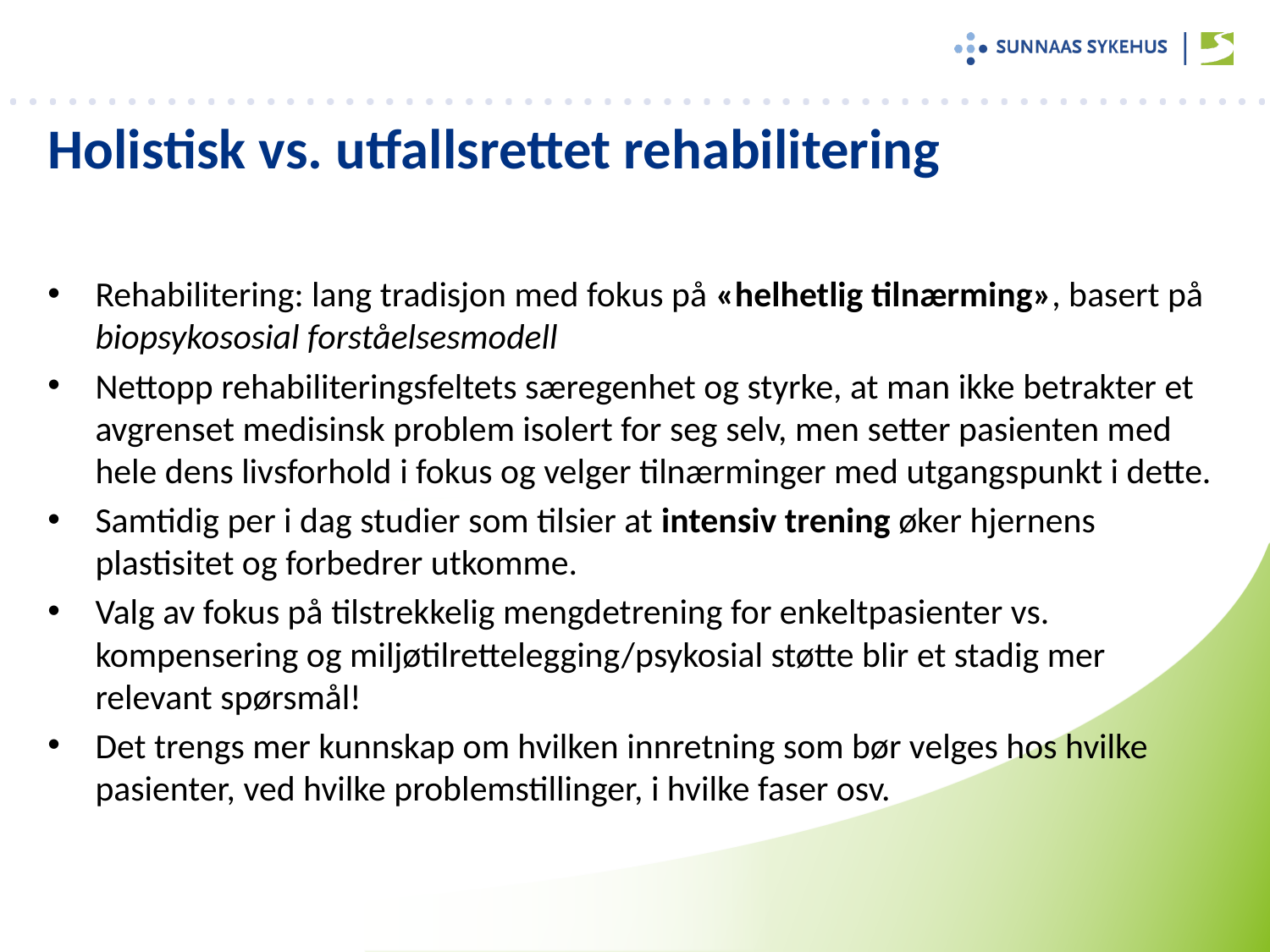

# Holistisk vs. utfallsrettet rehabilitering

Rehabilitering: lang tradisjon med fokus på «helhetlig tilnærming», basert på biopsykososial forståelsesmodell
Nettopp rehabiliteringsfeltets særegenhet og styrke, at man ikke betrakter et avgrenset medisinsk problem isolert for seg selv, men setter pasienten med hele dens livsforhold i fokus og velger tilnærminger med utgangspunkt i dette.
Samtidig per i dag studier som tilsier at intensiv trening øker hjernens plastisitet og forbedrer utkomme.
Valg av fokus på tilstrekkelig mengdetrening for enkeltpasienter vs. kompensering og miljøtilrettelegging/psykosial støtte blir et stadig mer relevant spørsmål!
Det trengs mer kunnskap om hvilken innretning som bør velges hos hvilke pasienter, ved hvilke problemstillinger, i hvilke faser osv.